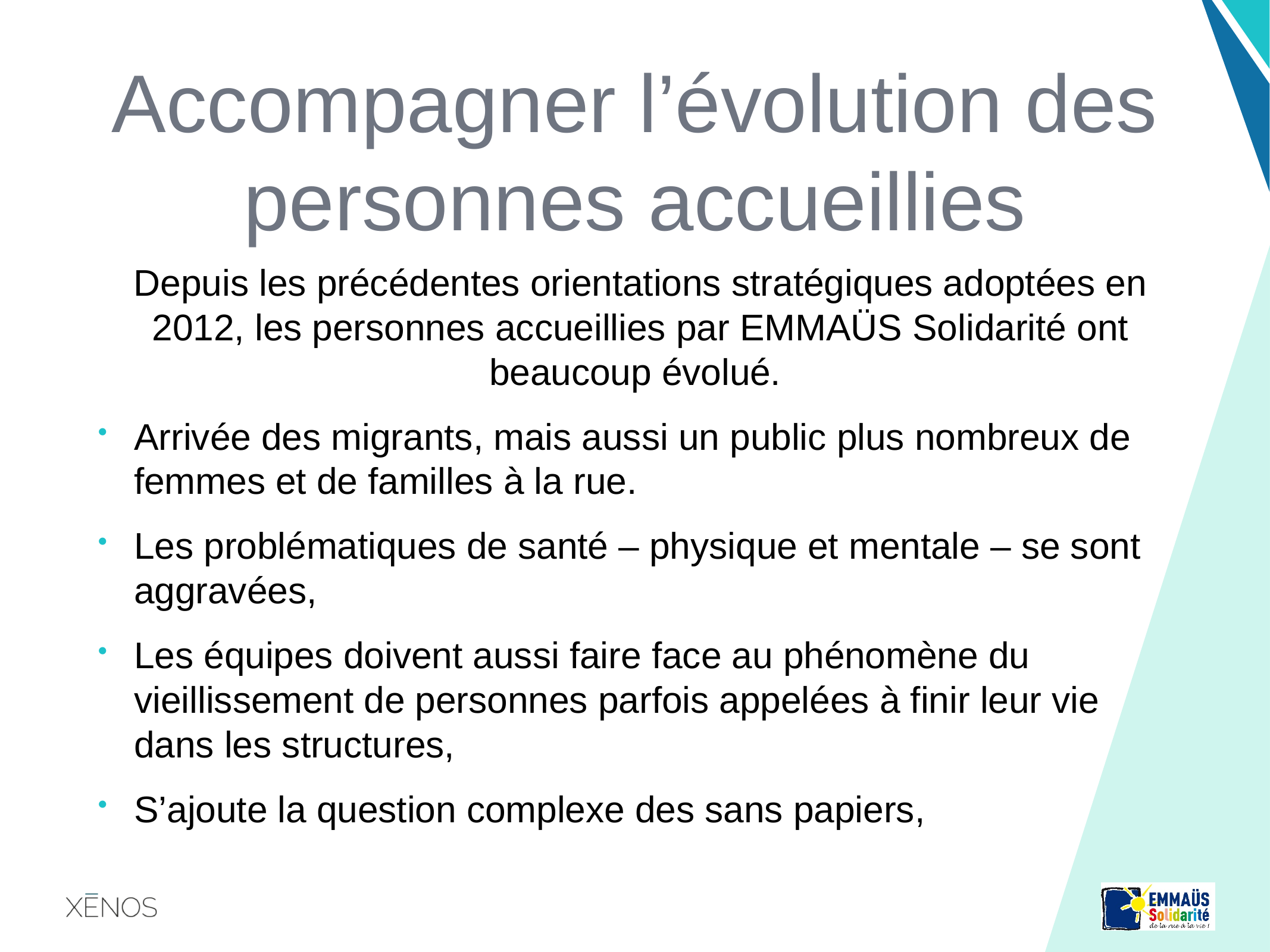

# Accompagner l’évolution des personnes accueillies

Depuis les précédentes orientations stratégiques adoptées en 2012, les personnes accueillies par EMMAÜS Solidarité ont beaucoup évolué.
Arrivée des migrants, mais aussi un public plus nombreux de femmes et de familles à la rue.
Les problématiques de santé – physique et mentale – se sont aggravées,
Les équipes doivent aussi faire face au phénomène du vieillissement de personnes parfois appelées à finir leur vie dans les structures,
S’ajoute la question complexe des sans papiers,